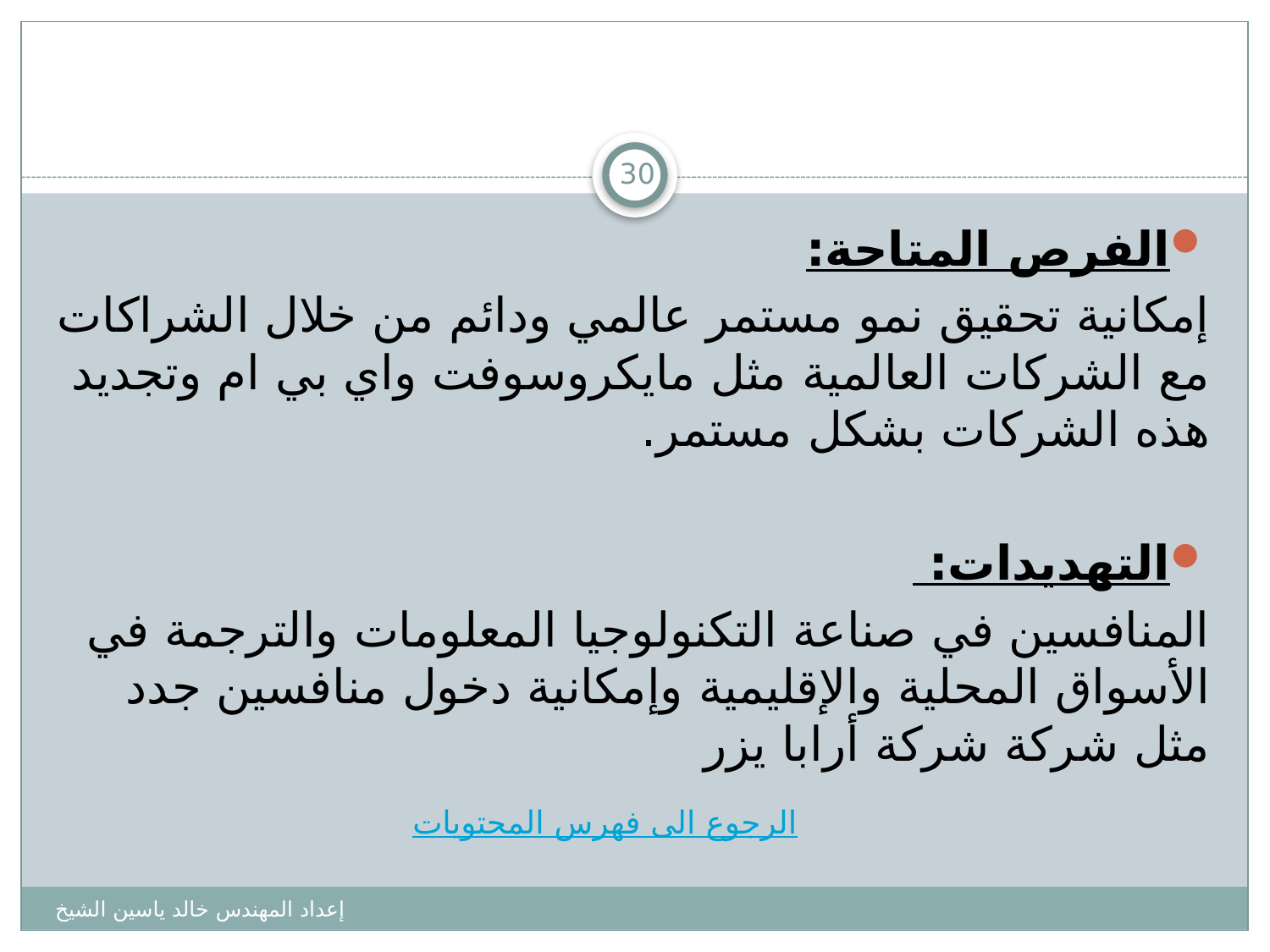

#
30
الفرص المتاحة:
إمكانية تحقيق نمو مستمر عالمي ودائم من خلال الشراكات مع الشركات العالمية مثل مايكروسوفت واي بي ام وتجديد هذه الشركات بشكل مستمر.

التهديدات:
المنافسين في صناعة التكنولوجيا المعلومات والترجمة في الأسواق المحلية والإقليمية وإمكانية دخول منافسين جدد مثل شركة شركة أرابا يزر

الرجوع الى فهرس المحتويات
إعداد المهندس خالد ياسين الشيخ